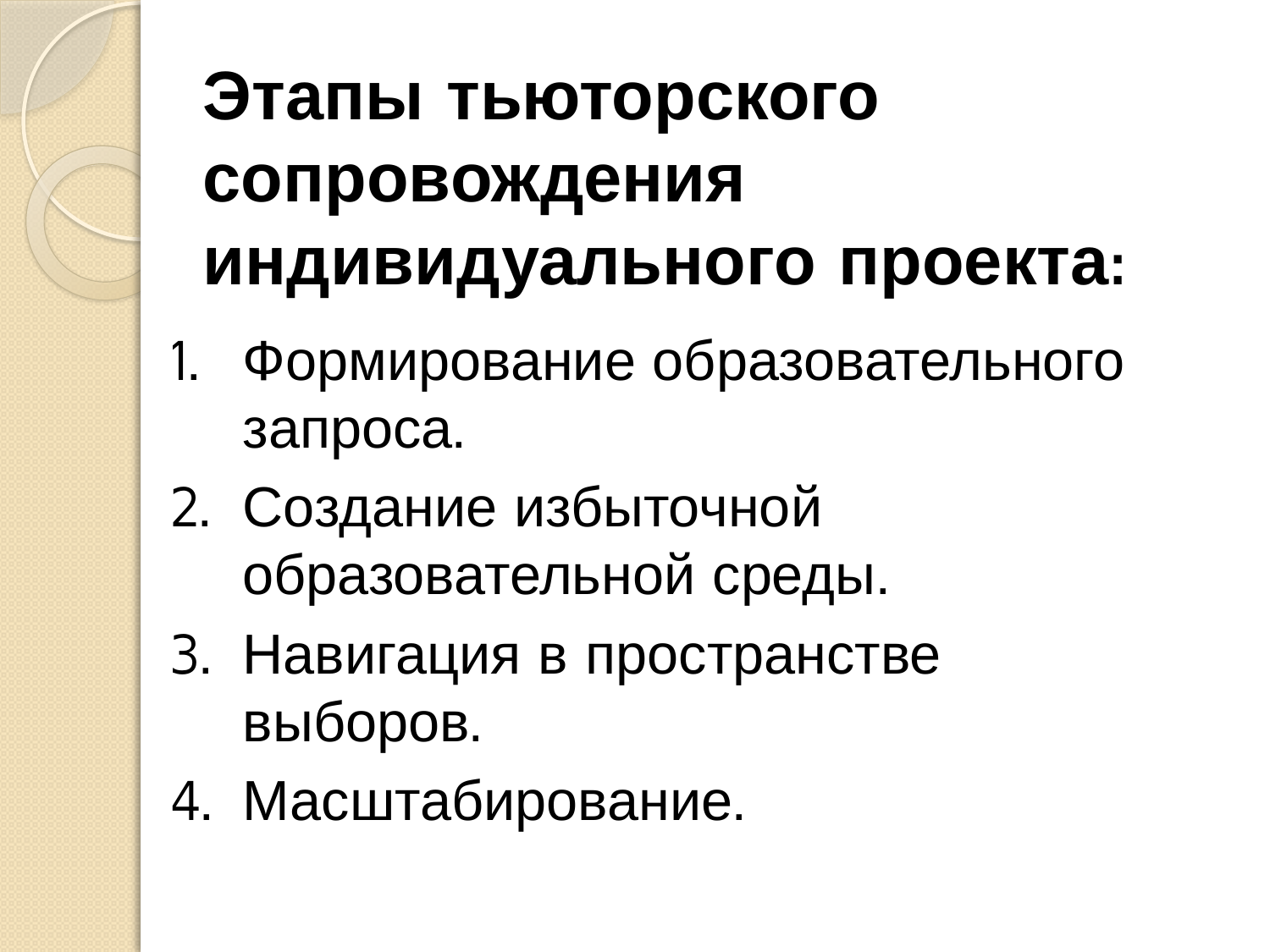

# Этапы тьюторского сопровождения индивидуального проекта:
Формирование образовательного запроса.
Создание избыточной образовательной среды.
Навигация в пространстве выборов.
Масштабирование.